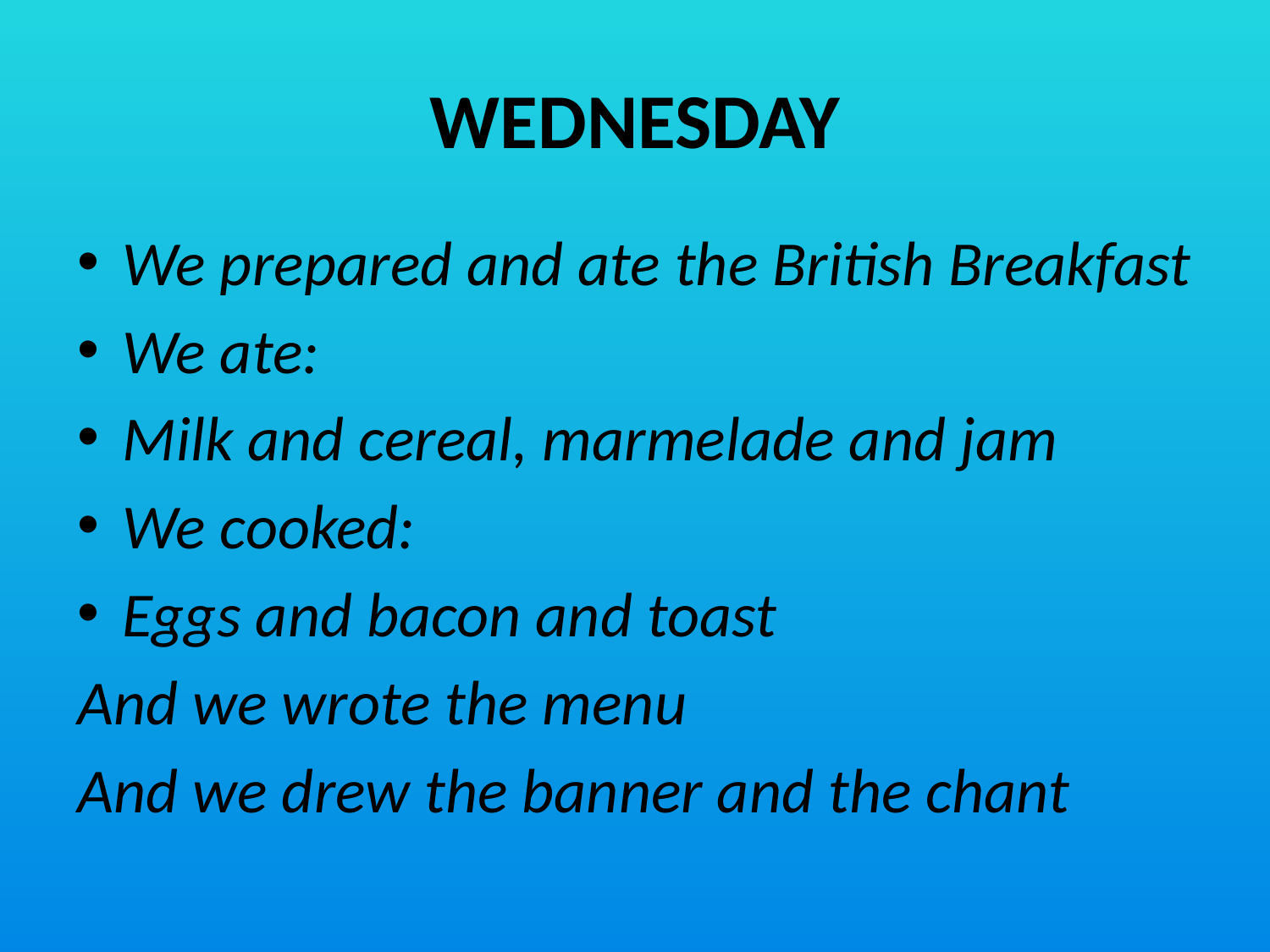

# WEDNESDAY
We prepared and ate the British Breakfast
We ate:
Milk and cereal, marmelade and jam
We cooked:
Eggs and bacon and toast
And we wrote the menu
And we drew the banner and the chant